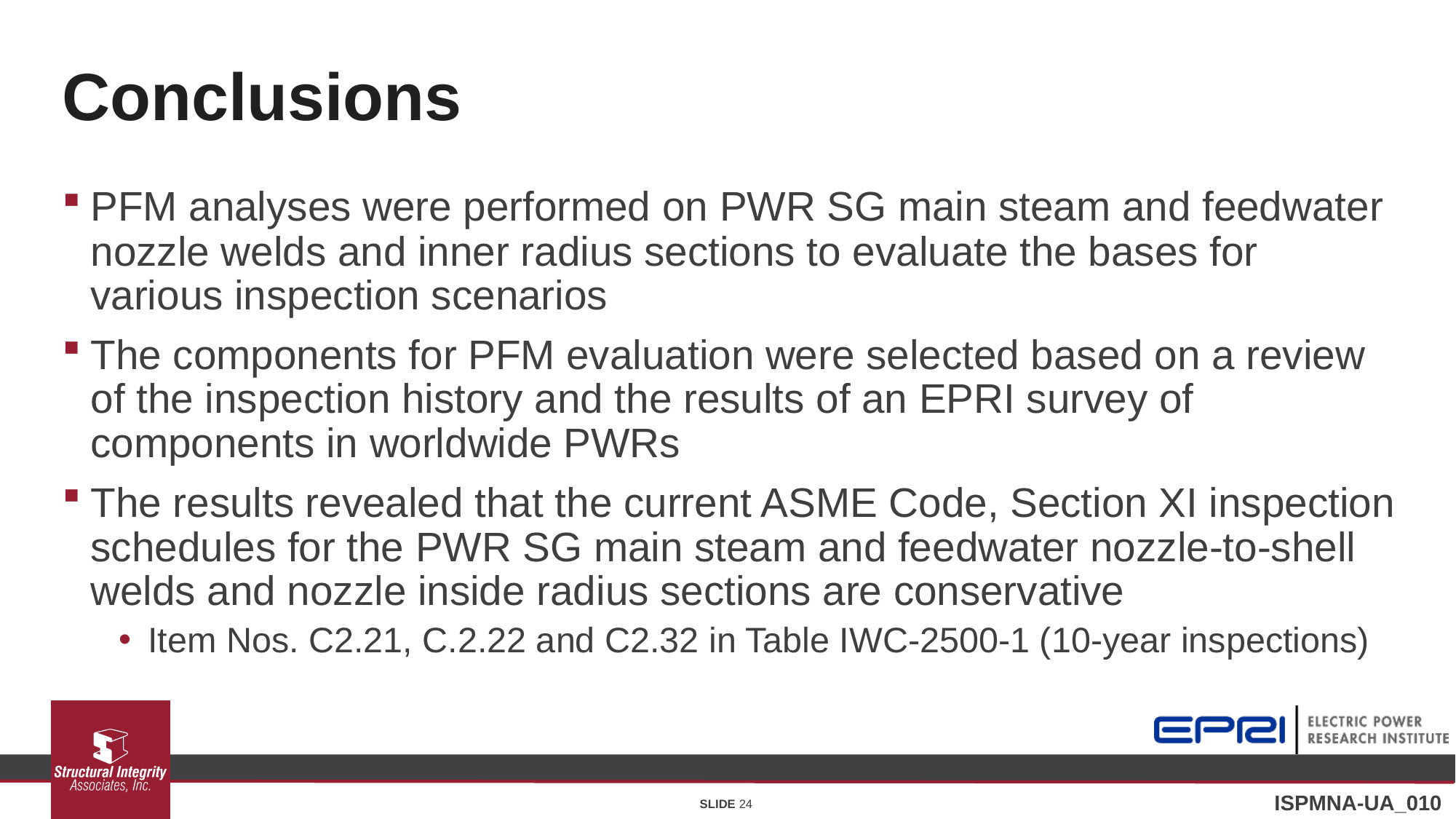

# Conclusions
PFM analyses were performed on PWR SG main steam and feedwater nozzle welds and inner radius sections to evaluate the bases for various inspection scenarios
The components for PFM evaluation were selected based on a review of the inspection history and the results of an EPRI survey of components in worldwide PWRs
The results revealed that the current ASME Code, Section XI inspection schedules for the PWR SG main steam and feedwater nozzle-to-shell welds and nozzle inside radius sections are conservative
Item Nos. C2.21, C.2.22 and C2.32 in Table IWC-2500-1 (10-year inspections)
SLIDE 24